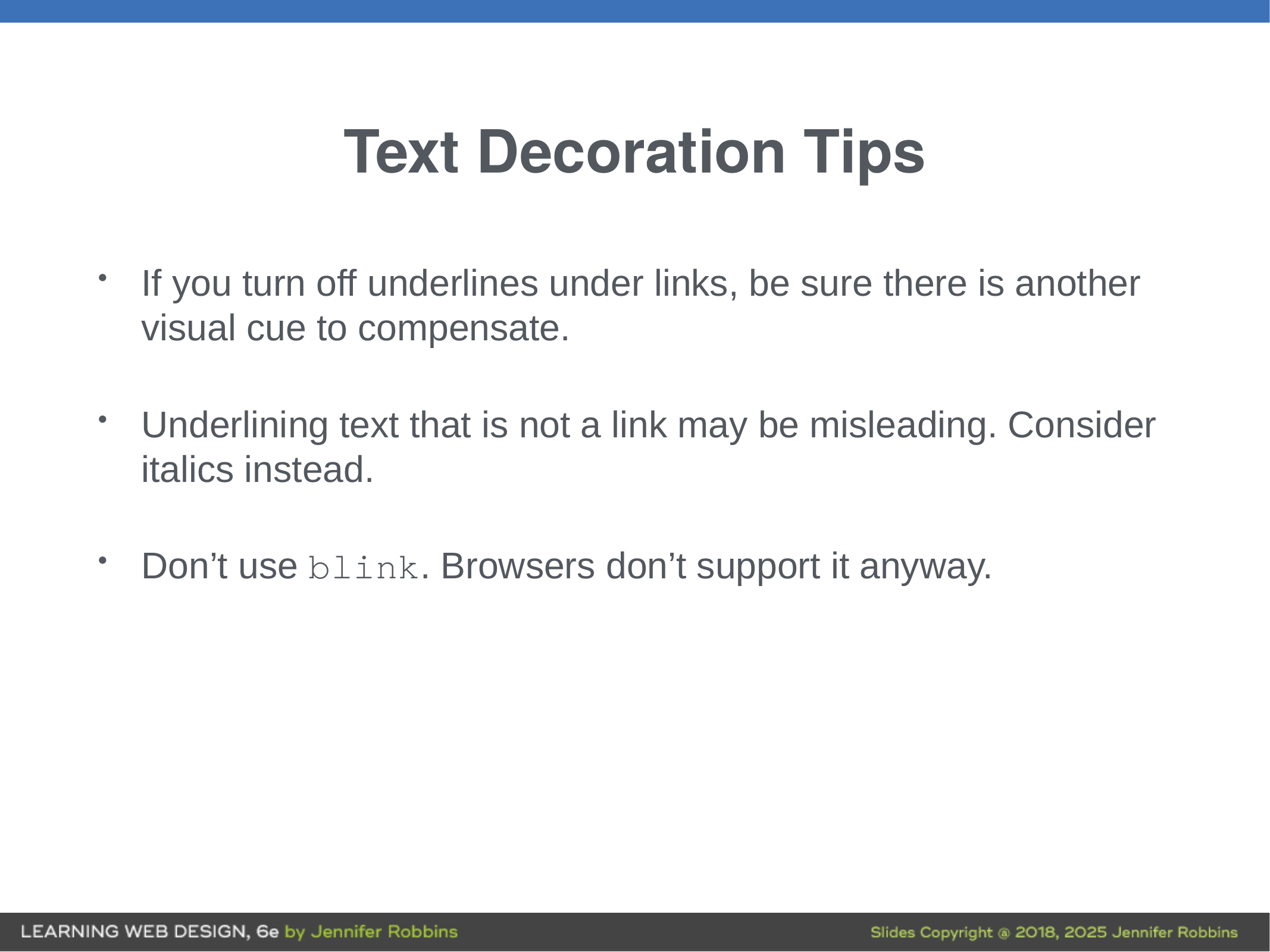

# Text Decoration Tips
If you turn off underlines under links, be sure there is another visual cue to compensate.
Underlining text that is not a link may be misleading. Consider italics instead.
Don’t use blink. Browsers don’t support it anyway.